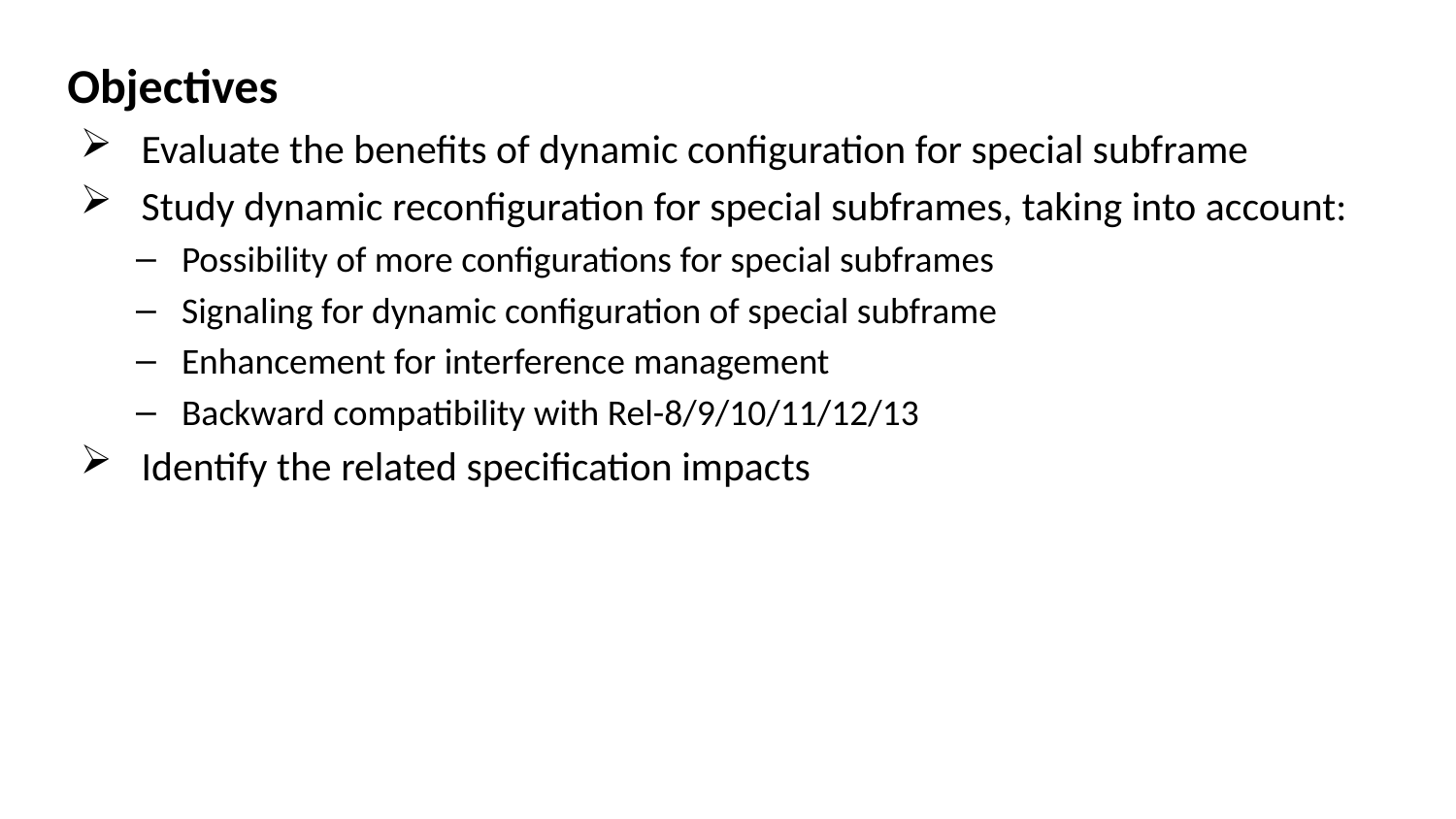

Objectives
 Evaluate the benefits of dynamic configuration for special subframe
 Study dynamic reconfiguration for special subframes, taking into account:
Possibility of more configurations for special subframes
Signaling for dynamic configuration of special subframe
Enhancement for interference management
Backward compatibility with Rel-8/9/10/11/12/13
 Identify the related specification impacts